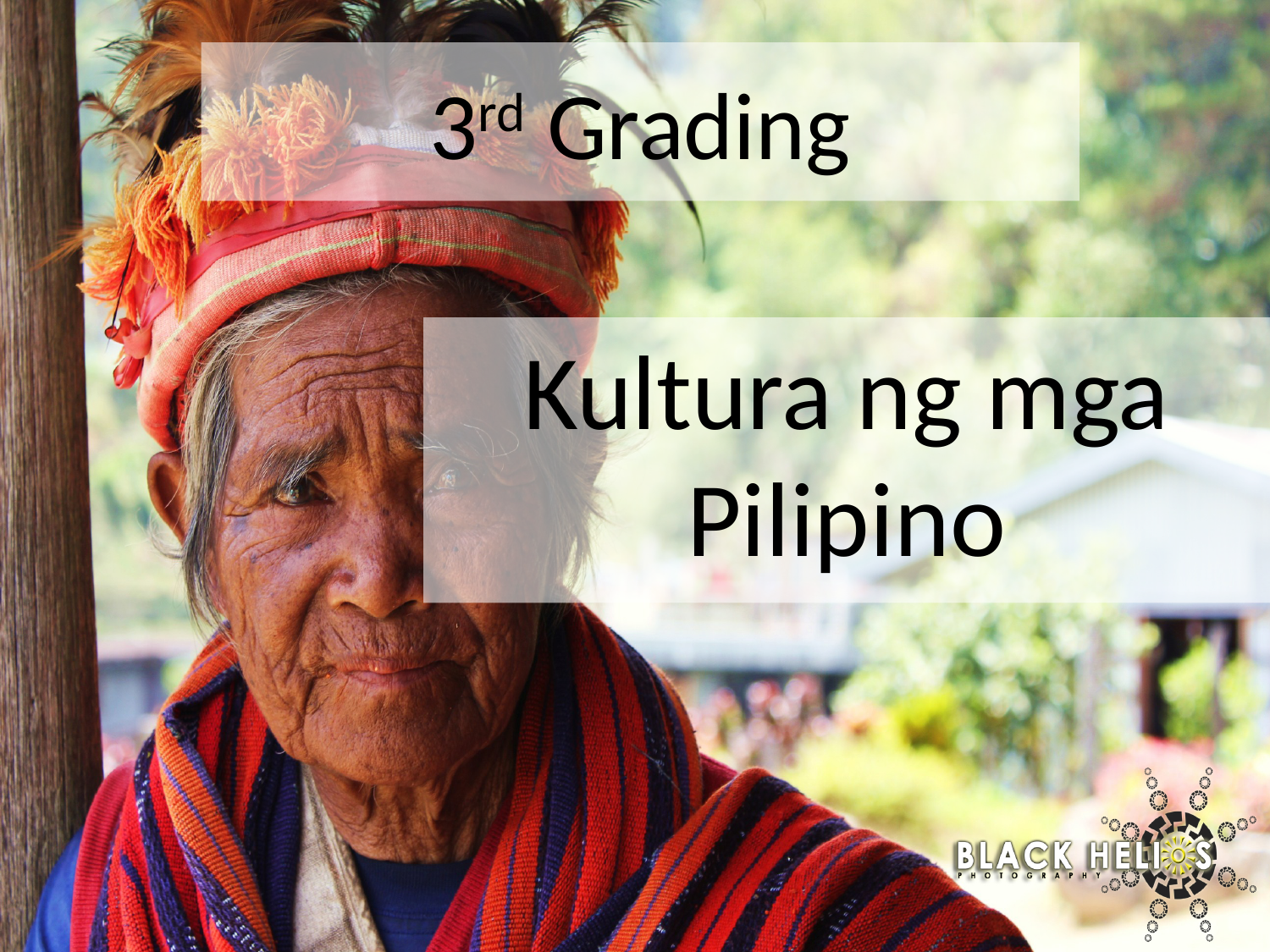

# 3rd Grading
Kultura ng mga Pilipino